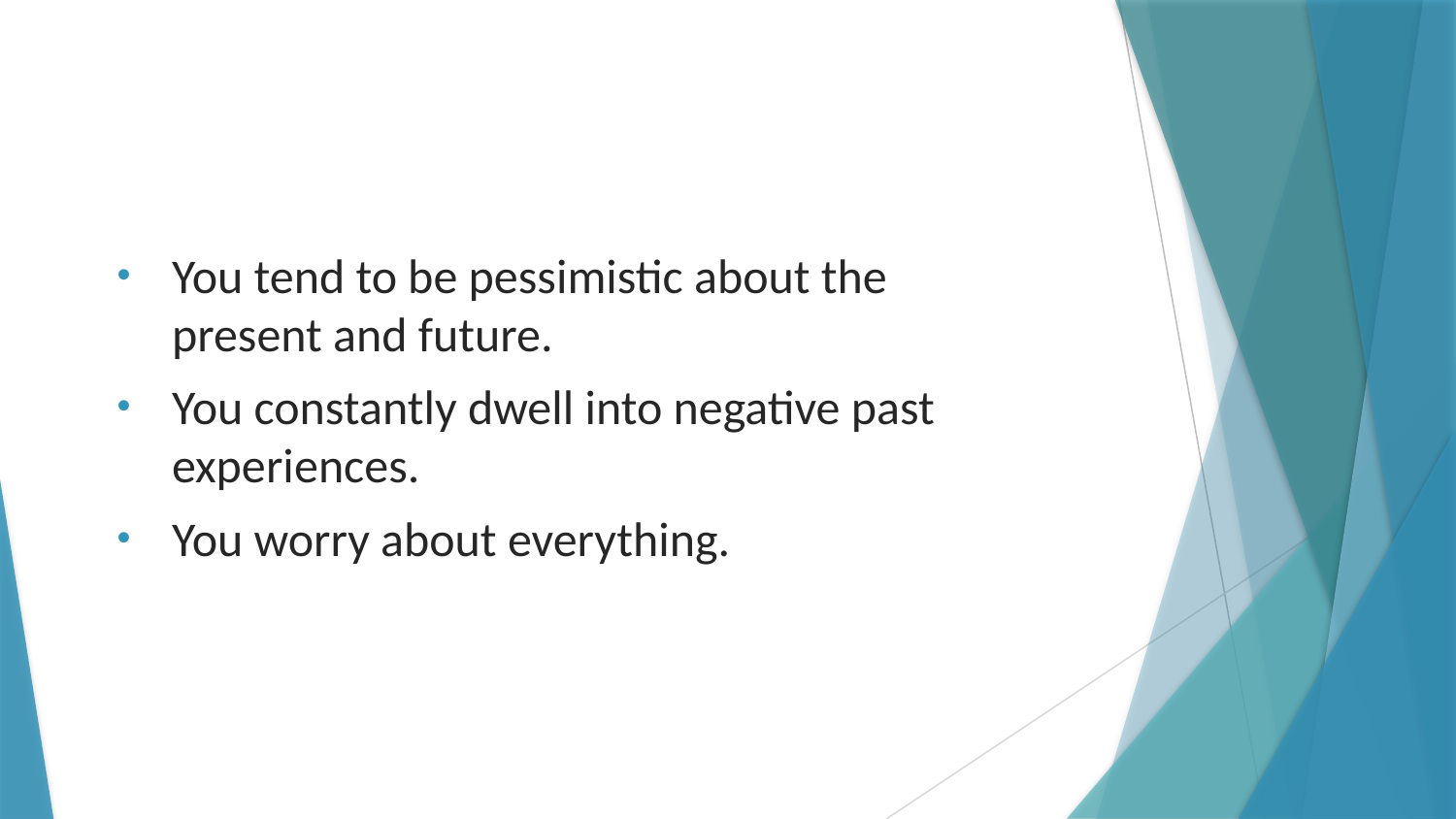

You tend to be pessimistic about the present and future.
You constantly dwell into negative past experiences.
You worry about everything.